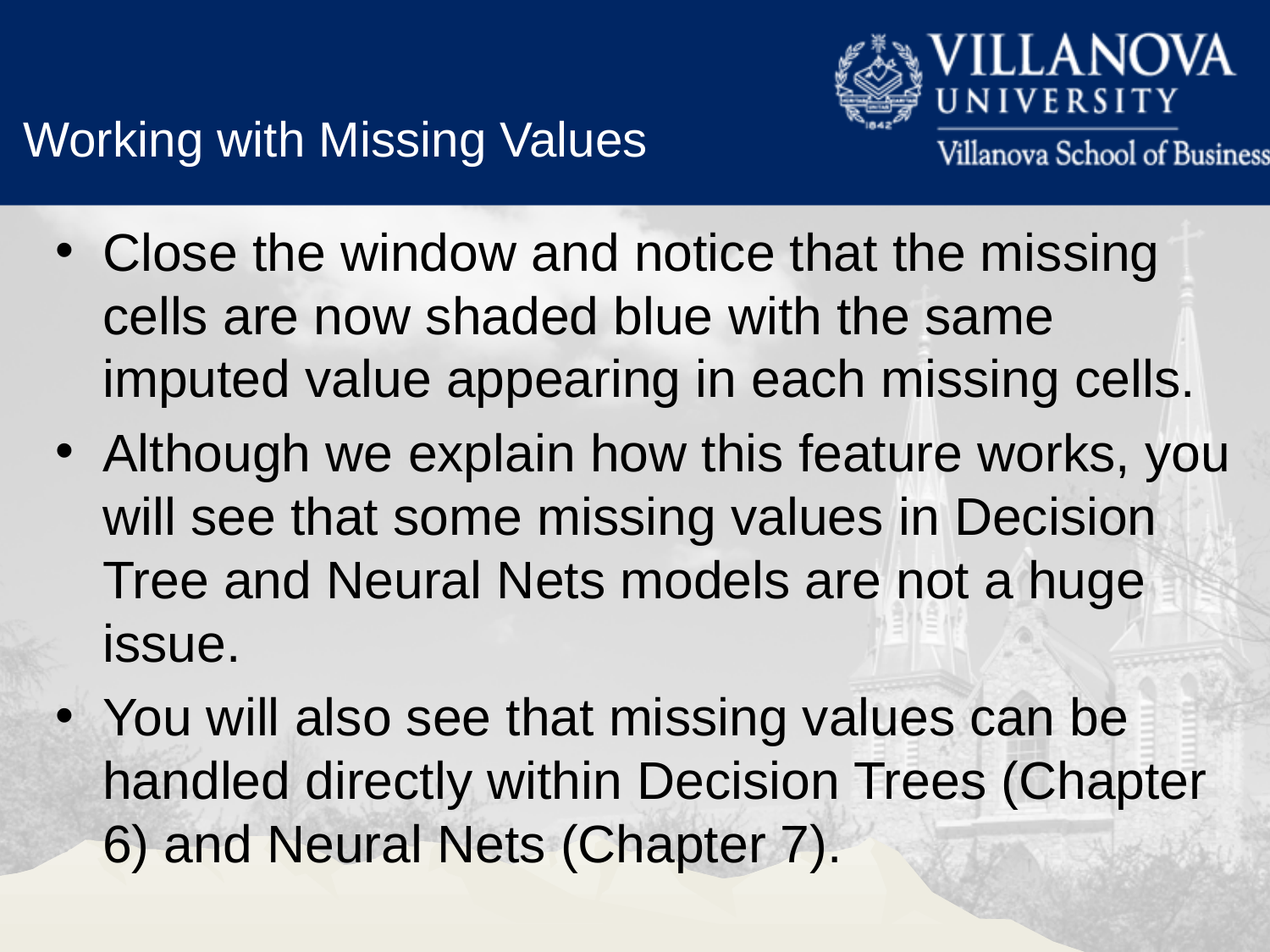

Working with Missing Values
Close the window and notice that the missing cells are now shaded blue with the same imputed value appearing in each missing cells.
Although we explain how this feature works, you will see that some missing values in Decision Tree and Neural Nets models are not a huge issue.
You will also see that missing values can be handled directly within Decision Trees (Chapter 6) and Neural Nets (Chapter 7).